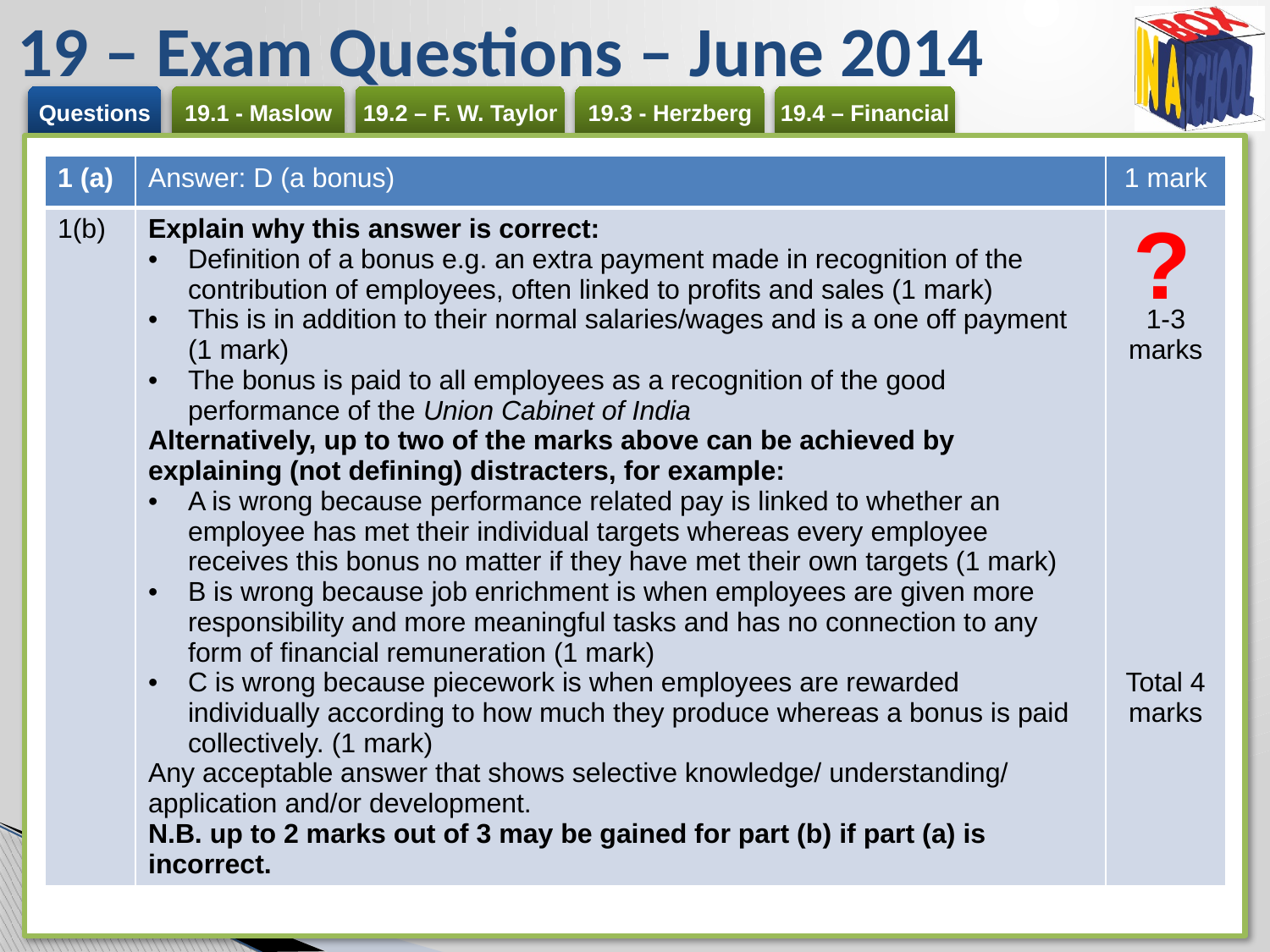

# 19 – Exam Questions – June 2014
| 1 (a) | Answer: D (a bonus) | 1 mark |
| --- | --- | --- |
| 1(b) | Explain why this answer is correct: Definition of a bonus e.g. an extra payment made in recognition of the contribution of employees, often linked to profits and sales (1 mark) This is in addition to their normal salaries/wages and is a one off payment (1 mark) The bonus is paid to all employees as a recognition of the good performance of the Union Cabinet of India Alternatively, up to two of the marks above can be achieved by explaining (not defining) distracters, for example: A is wrong because performance related pay is linked to whether an employee has met their individual targets whereas every employee receives this bonus no matter if they have met their own targets (1 mark) B is wrong because job enrichment is when employees are given more responsibility and more meaningful tasks and has no connection to any form of financial remuneration (1 mark) C is wrong because piecework is when employees are rewarded individually according to how much they produce whereas a bonus is paid collectively. (1 mark) Any acceptable answer that shows selective knowledge/ understanding/ application and/or development. N.B. up to 2 marks out of 3 may be gained for part (b) if part (a) is incorrect. | 1-3 marks Total 4 marks |
?